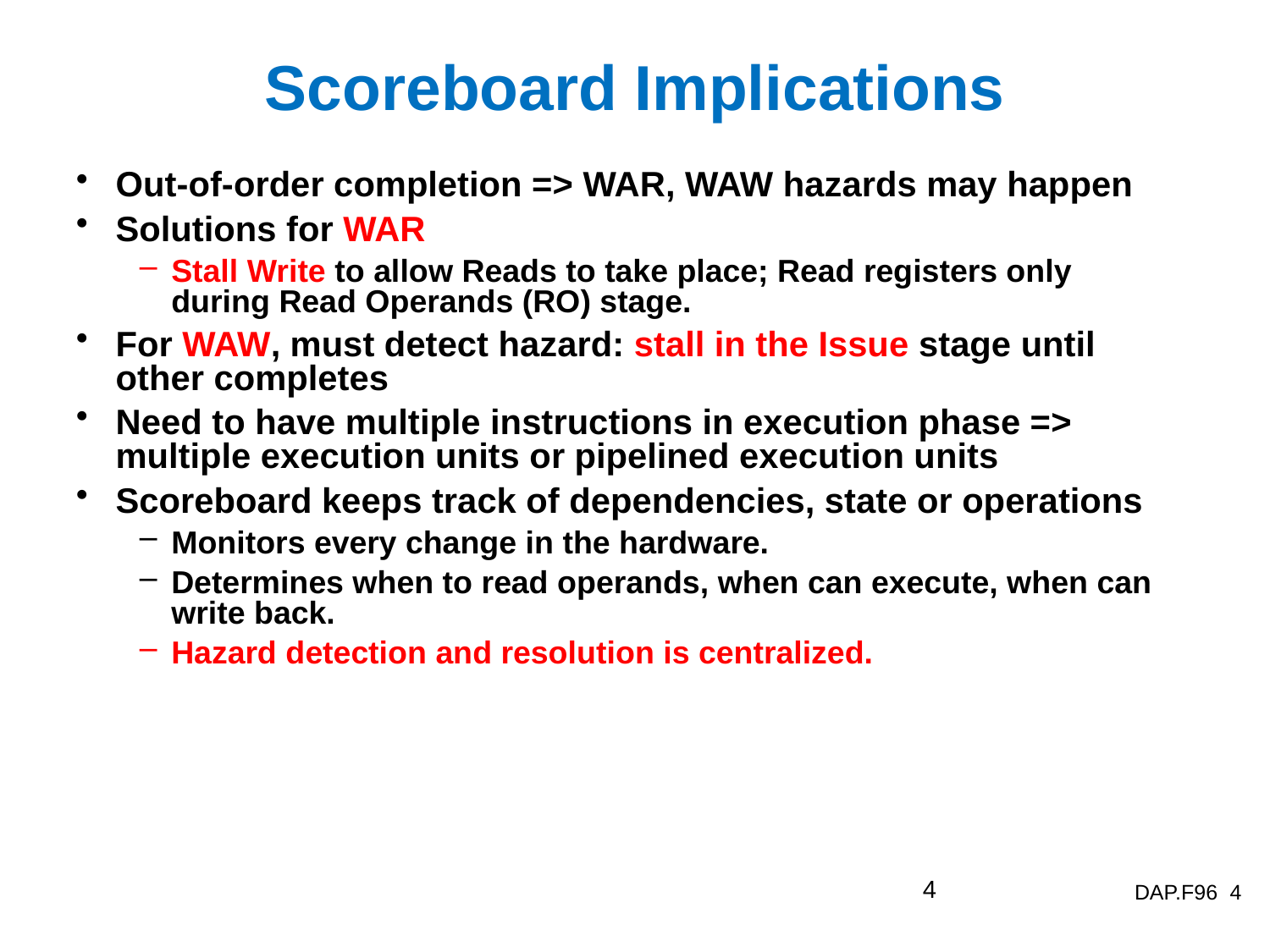

# Scoreboard Implications
Out-of-order completion => WAR, WAW hazards may happen
Solutions for WAR
Stall Write to allow Reads to take place; Read registers only during Read Operands (RO) stage.
For WAW, must detect hazard: stall in the Issue stage until other completes
Need to have multiple instructions in execution phase => multiple execution units or pipelined execution units
Scoreboard keeps track of dependencies, state or operations
Monitors every change in the hardware.
Determines when to read operands, when can execute, when can write back.
Hazard detection and resolution is centralized.
4